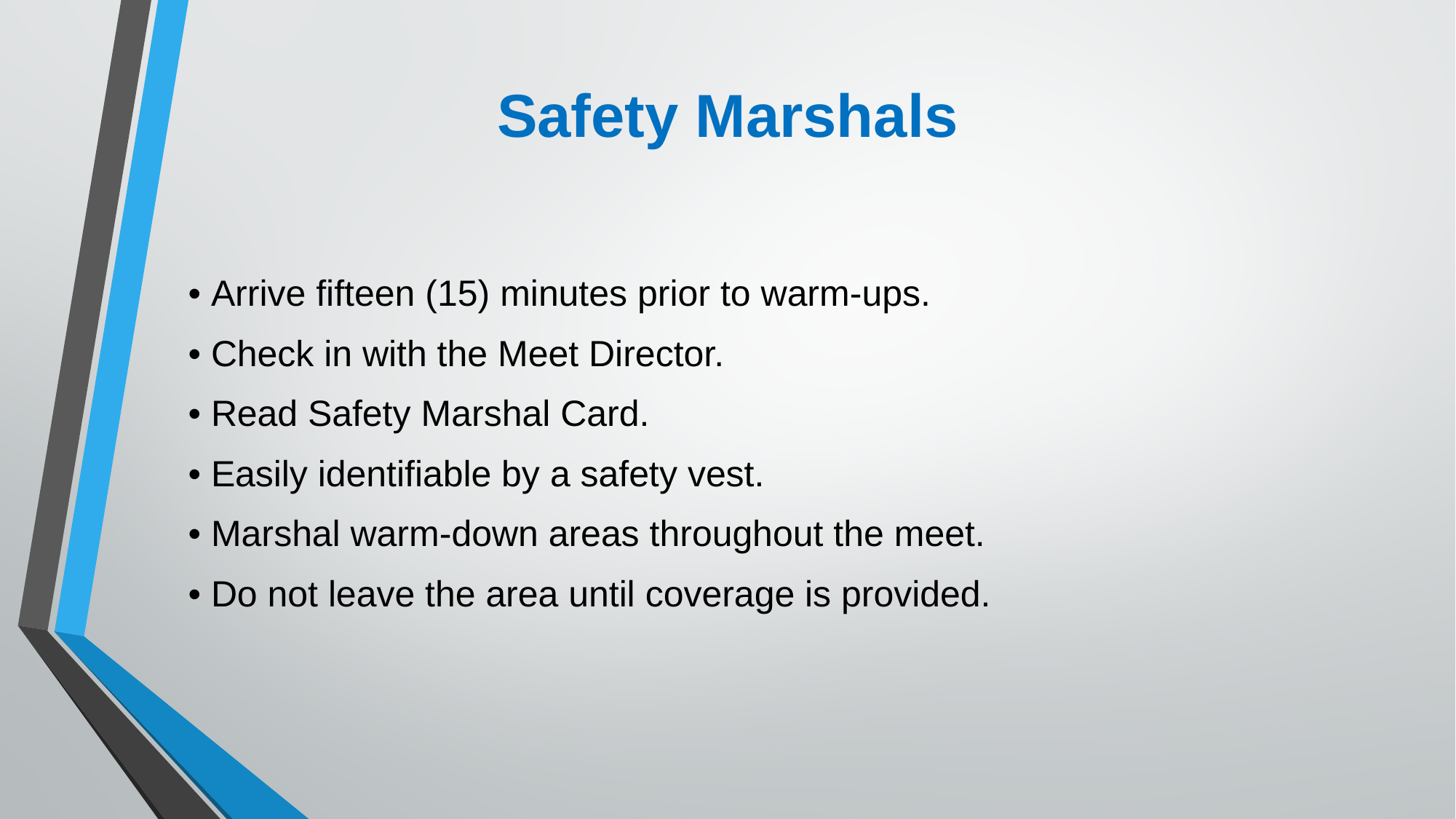

# Safety Marshals
• Arrive fifteen (15) minutes prior to warm-ups.
• Check in with the Meet Director.
• Read Safety Marshal Card.
• Easily identifiable by a safety vest.
• Marshal warm-down areas throughout the meet.
• Do not leave the area until coverage is provided.